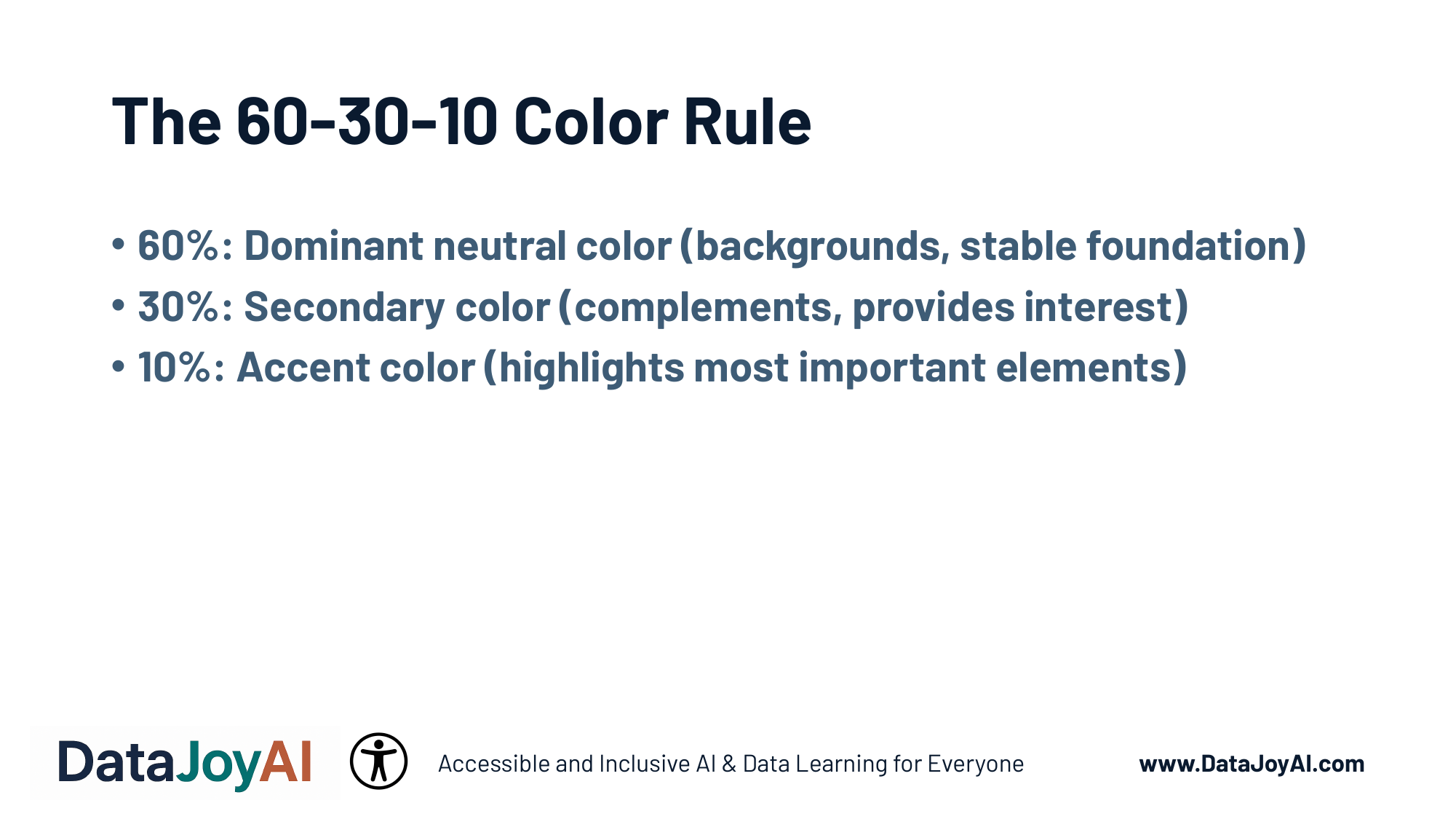

# The 60-30-10 Color Rule
60%: Dominant neutral color (backgrounds, stable foundation)
30%: Secondary color (complements, provides interest)
10%: Accent color (highlights most important elements)